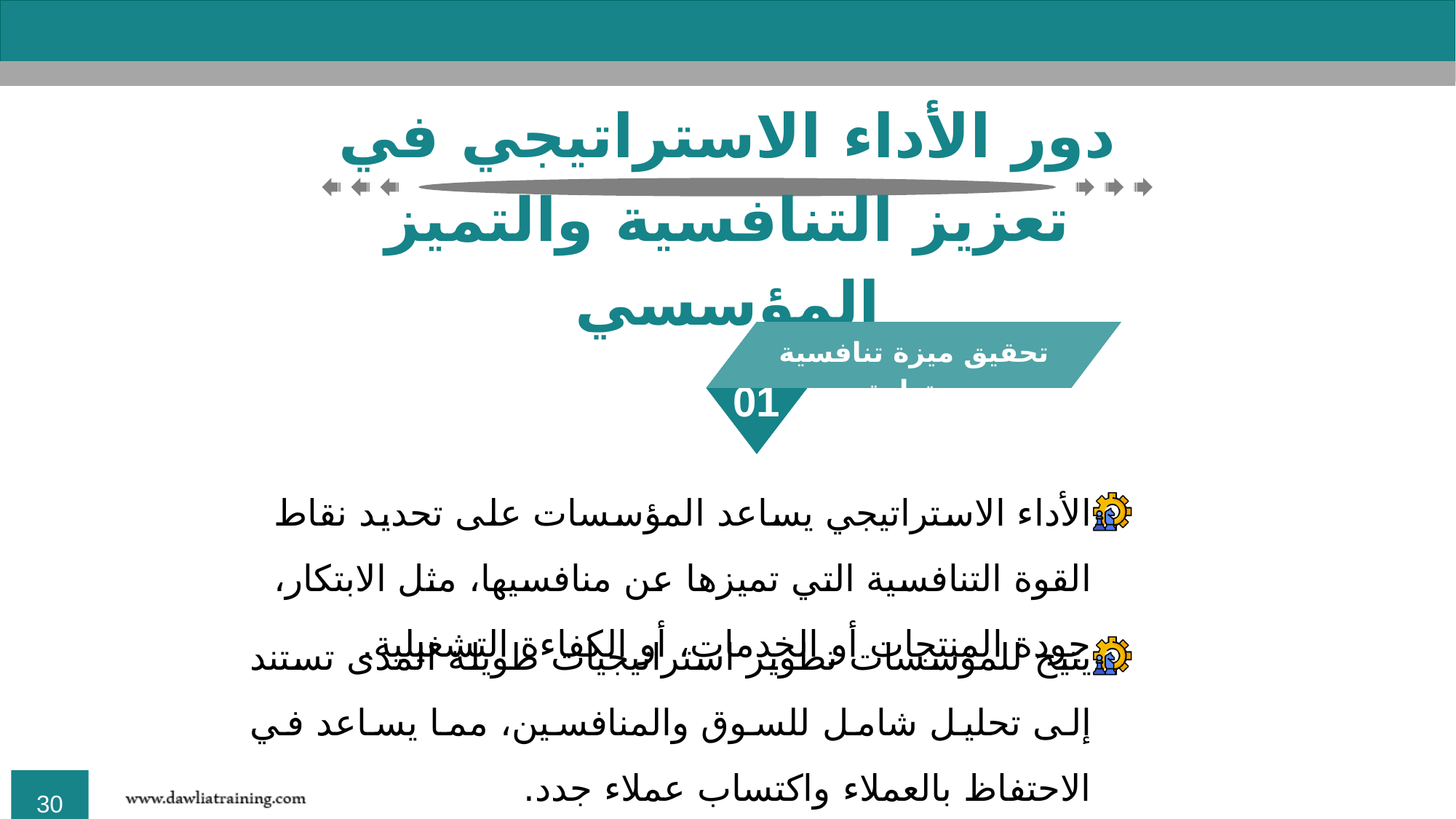

دور الأداء الاستراتيجي في تعزيز التنافسية والتميز المؤسسي

01
تحقيق ميزة تنافسية مستدامة
الأداء الاستراتيجي يساعد المؤسسات على تحديد نقاط القوة التنافسية التي تميزها عن منافسيها، مثل الابتكار، جودة المنتجات أو الخدمات، أو الكفاءة التشغيلية.
يتيح للمؤسسات تطوير استراتيجيات طويلة المدى تستند إلى تحليل شامل للسوق والمنافسين، مما يساعد في الاحتفاظ بالعملاء واكتساب عملاء جدد.

02
التكيّف مع التغيرات البيئية والسوقية

03
تحسين الكفاءة والفعالية المؤسسية

04
دعم الابتكار والتطوير

05
تعزيز رضا العملاء وبناء علاقات قوية

06
زيادة القدرة التنافسية الدولية

07
تطوير رأس المال البشري

08
تعزيز السُمعة المؤسسية

09
زيادة الاستدامة المؤسسية